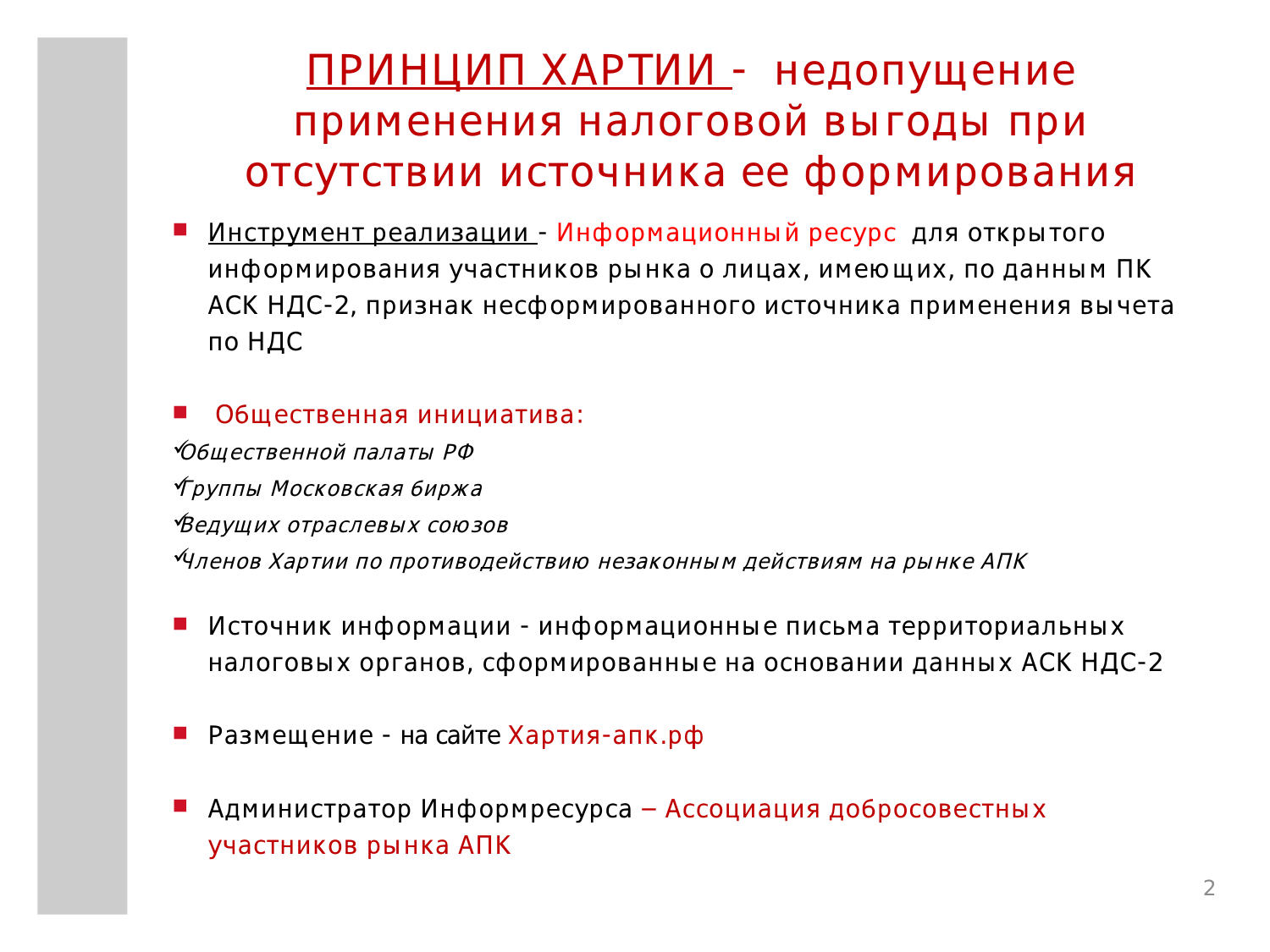

# ПРИНЦИП ХАРТИИ -  недопущение применения налоговой выгоды при отсутствии источника ее формирования

Инструмент реализации - Информационный ресурс  для открытого информирования участников рынка о лицах, имеющих, по данным ПК АСК НДС-2, признак несформированного источника применения вычета по НДС

 Общественная инициатива:
Общественной палаты РФ
Группы Московская биржа
Ведущих отраслевых союзов
Членов Хартии по противодействию незаконным действиям на рынке АПК

Источник информации - информационные письма территориальных налоговых органов, сформированные на основании данных АСК НДС-2

Размещение - на сайте Хартия-апк.рф

Администратор Информресурса – Ассоциация добросовестных участников рынка АПК

2